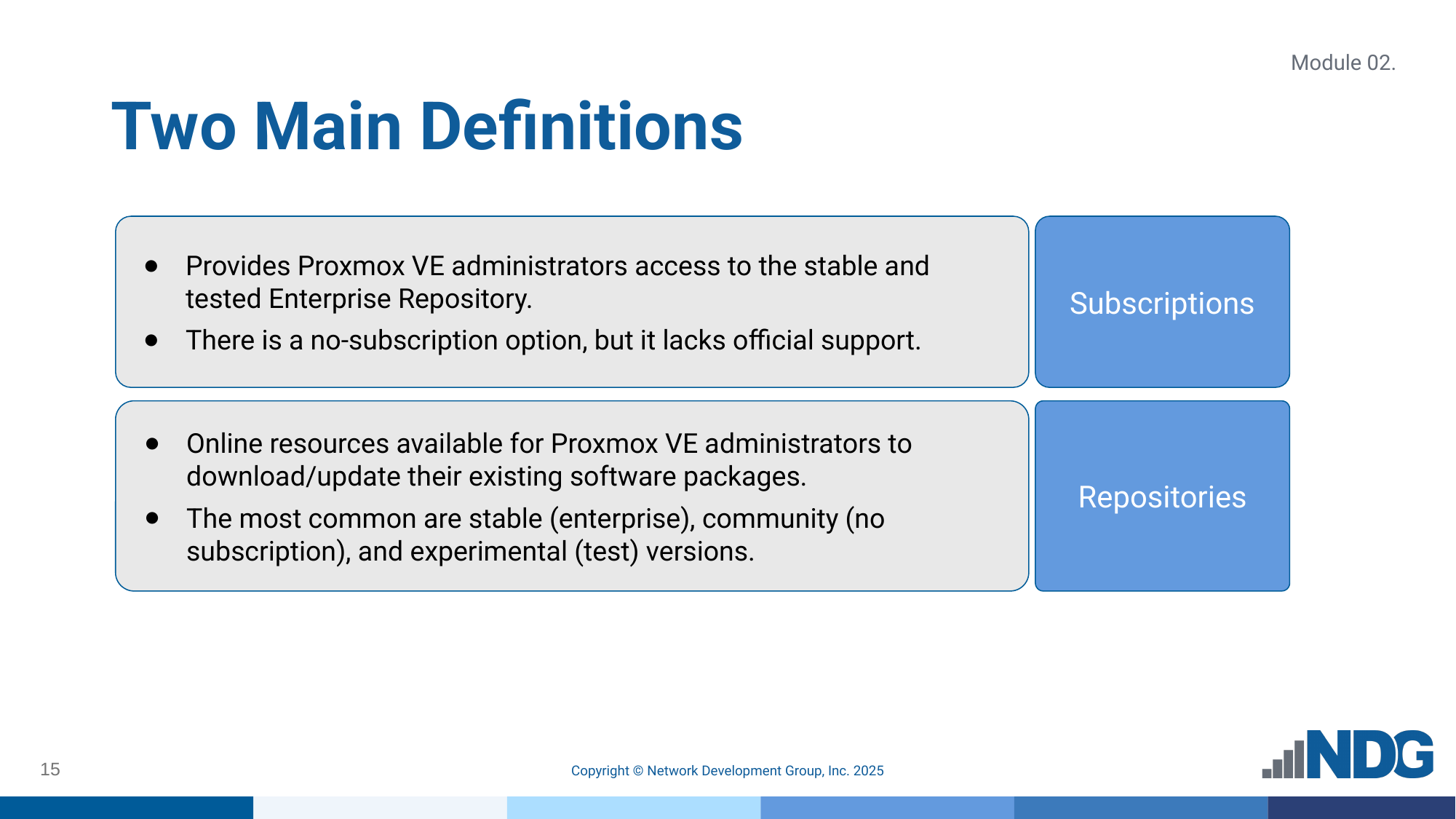

# Two Main Definitions
Module 02.
Provides Proxmox VE administrators access to the stable and tested Enterprise Repository.
There is a no-subscription option, but it lacks official support.
Subscriptions
Online resources available for Proxmox VE administrators to download/update their existing software packages.
The most common are stable (enterprise), community (no subscription), and experimental (test) versions.
Repositories